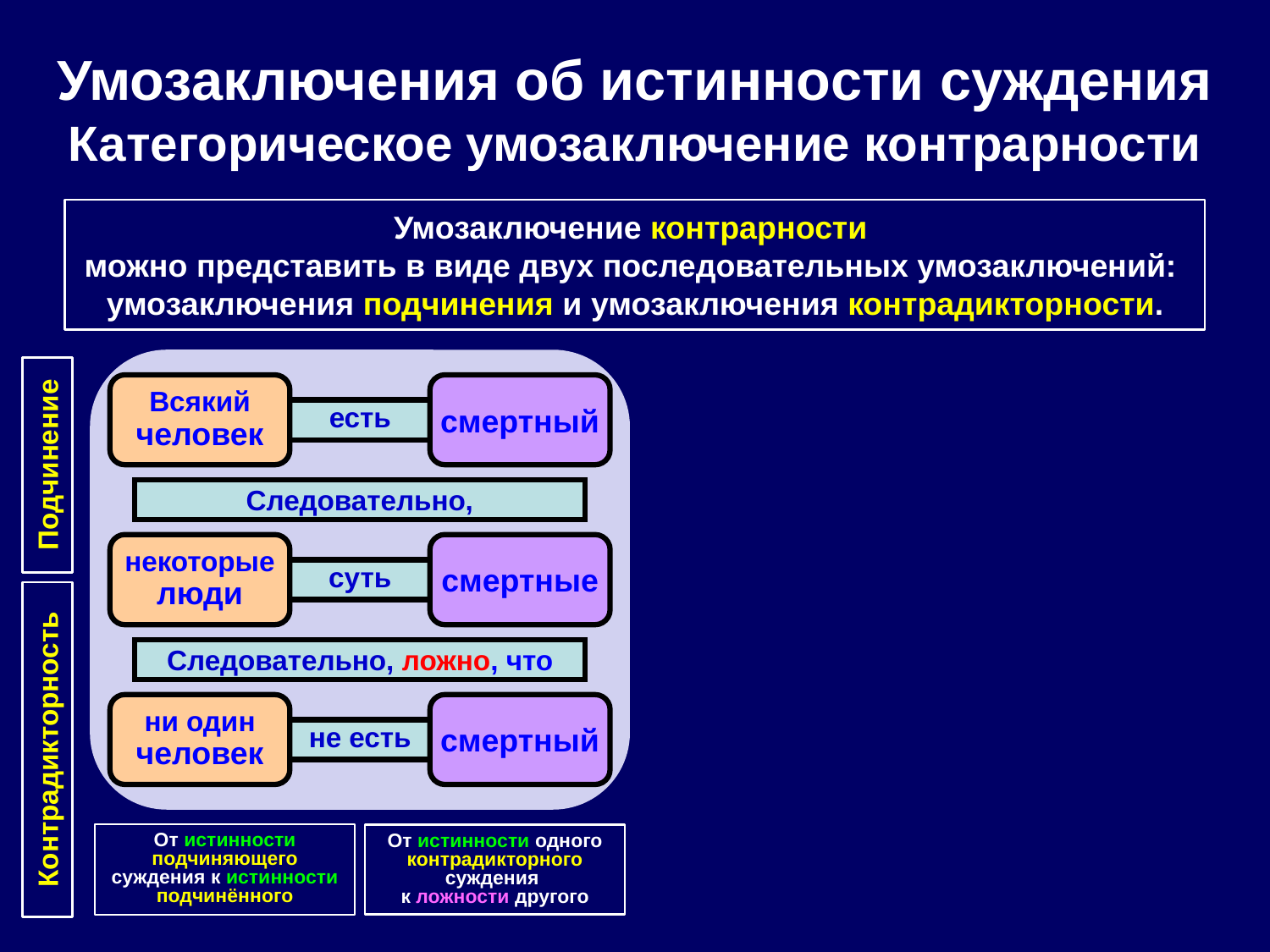

Умозаключения об истинности суждения
Категорическое умозаключение контрарности
Умозаключение контрарности
можно представить в виде двух последовательных умозаключений:
умозаключения подчинения и умозаключения контрадикторности.

Всякий
человек
смертный
есть
Подчинение
Следовательно,
некоторые
люди
смертные
суть
Следовательно, ложно, что
ни один
человек
смертный
не есть
Контрадикторность
От истинности подчиняющего суждения к истинности подчинённого
От истинности одного контрадикторного суждения
к ложности другого